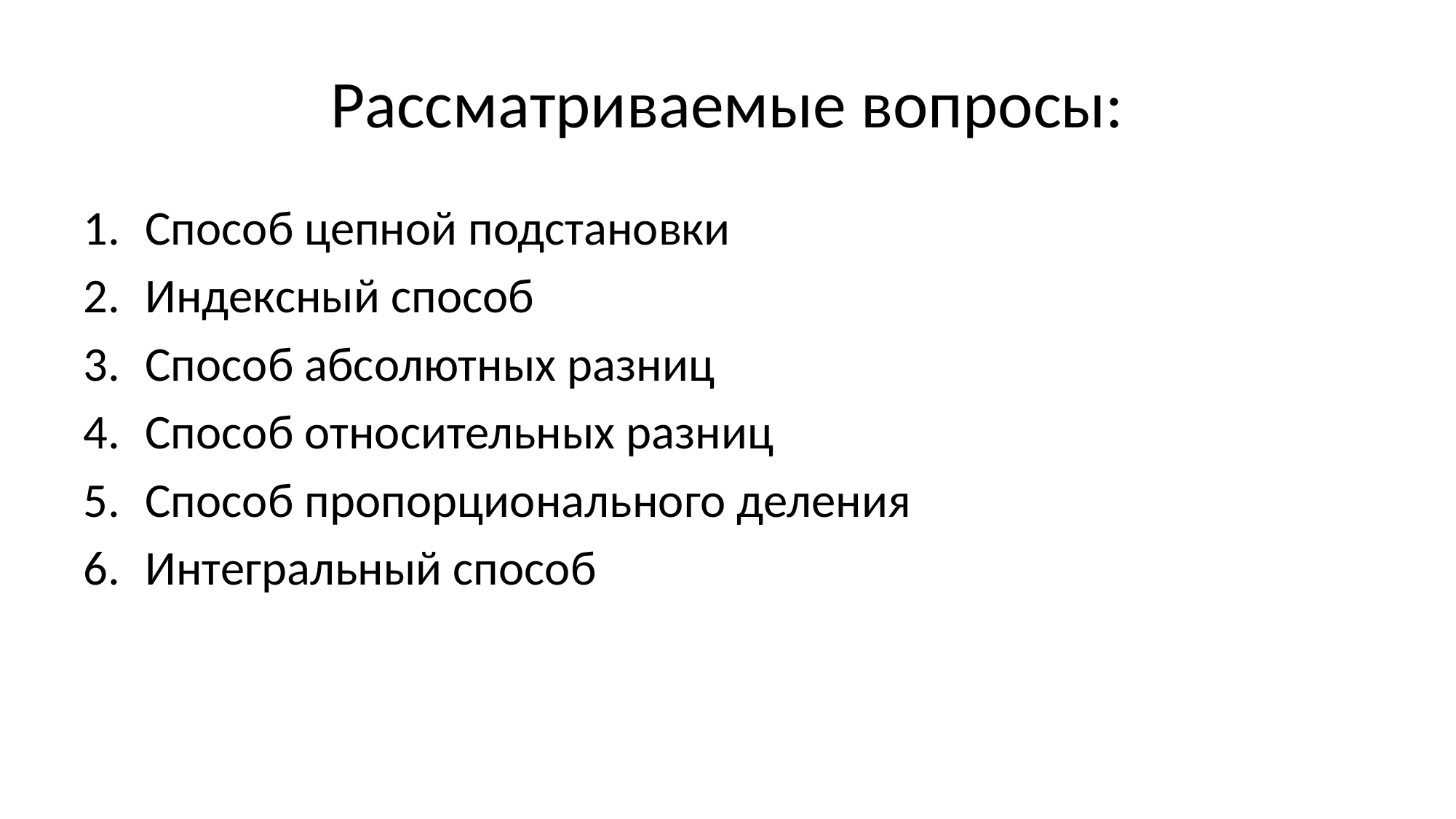

# Рассматриваемые вопросы:
Способ цепной подстановки
Индексный способ
Способ абсолютных разниц
Способ относительных разниц
Способ пропор­ционального деления
Интегральный способ